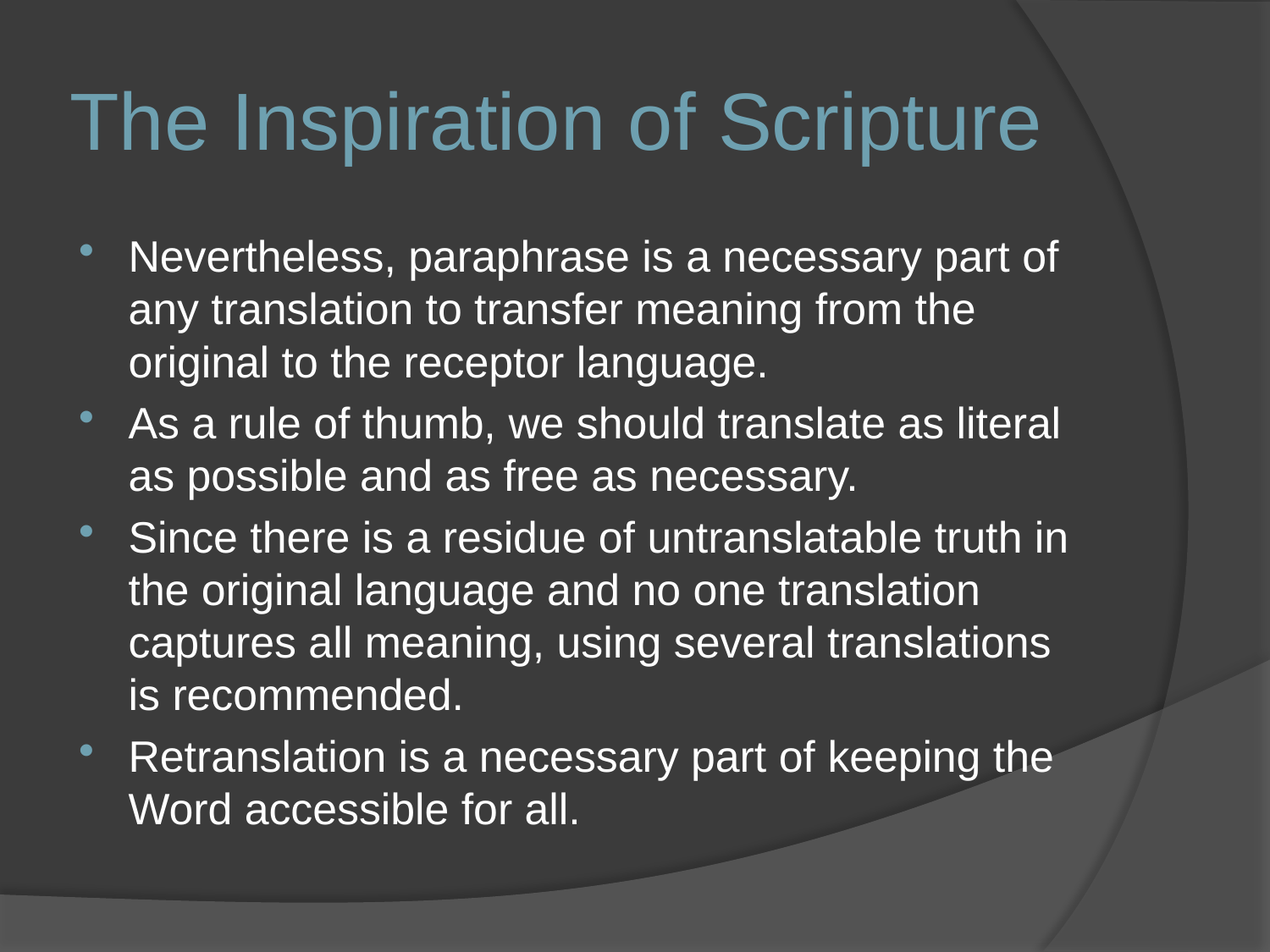

# The Inspiration of Scripture
Nevertheless, paraphrase is a necessary part of any translation to transfer meaning from the original to the receptor language.
As a rule of thumb, we should translate as literal as possible and as free as necessary.
Since there is a residue of untranslatable truth in the original language and no one translation captures all meaning, using several translations is recommended.
Retranslation is a necessary part of keeping the Word accessible for all.